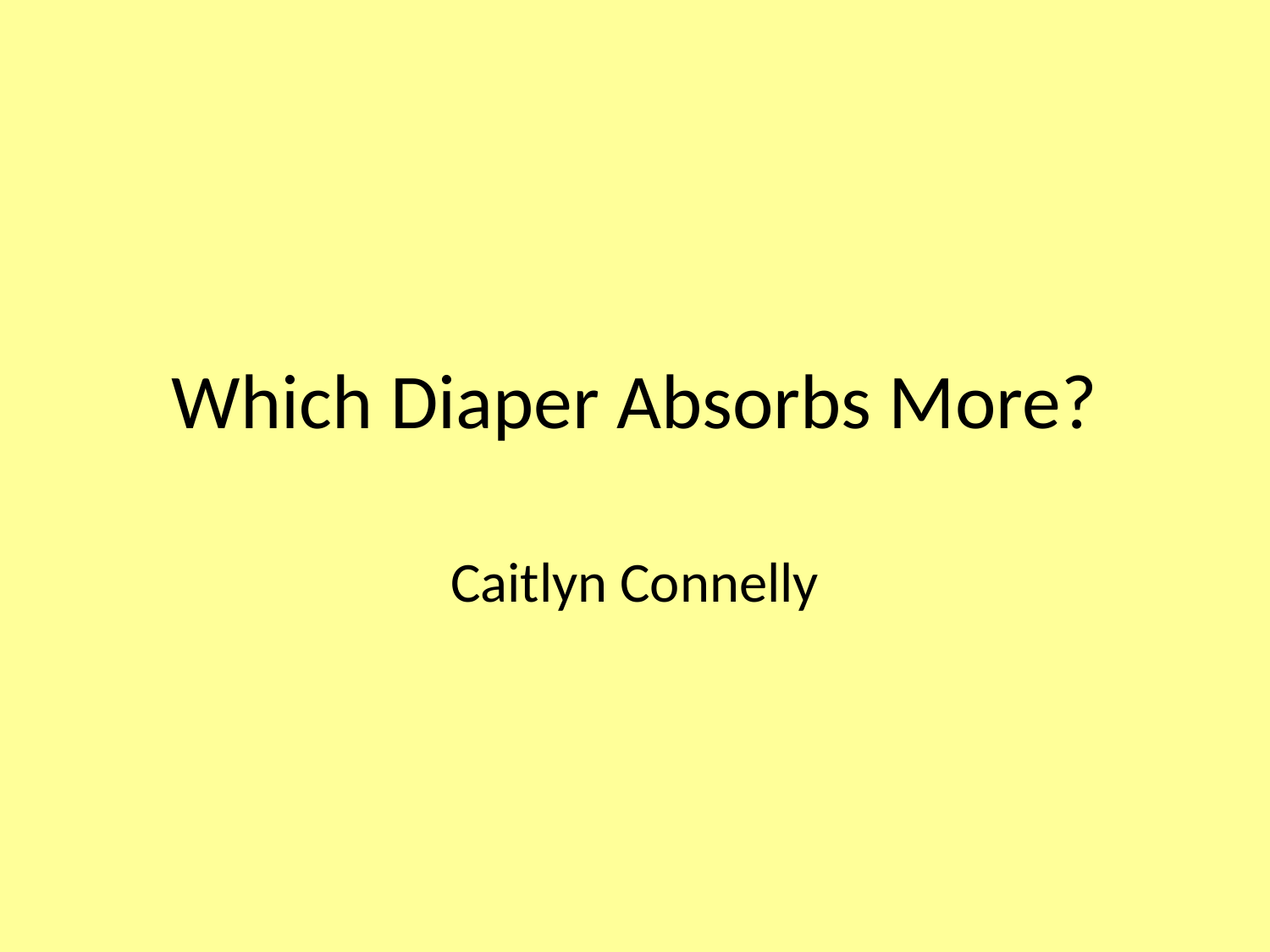

# Which Diaper Absorbs More?
Caitlyn Connelly